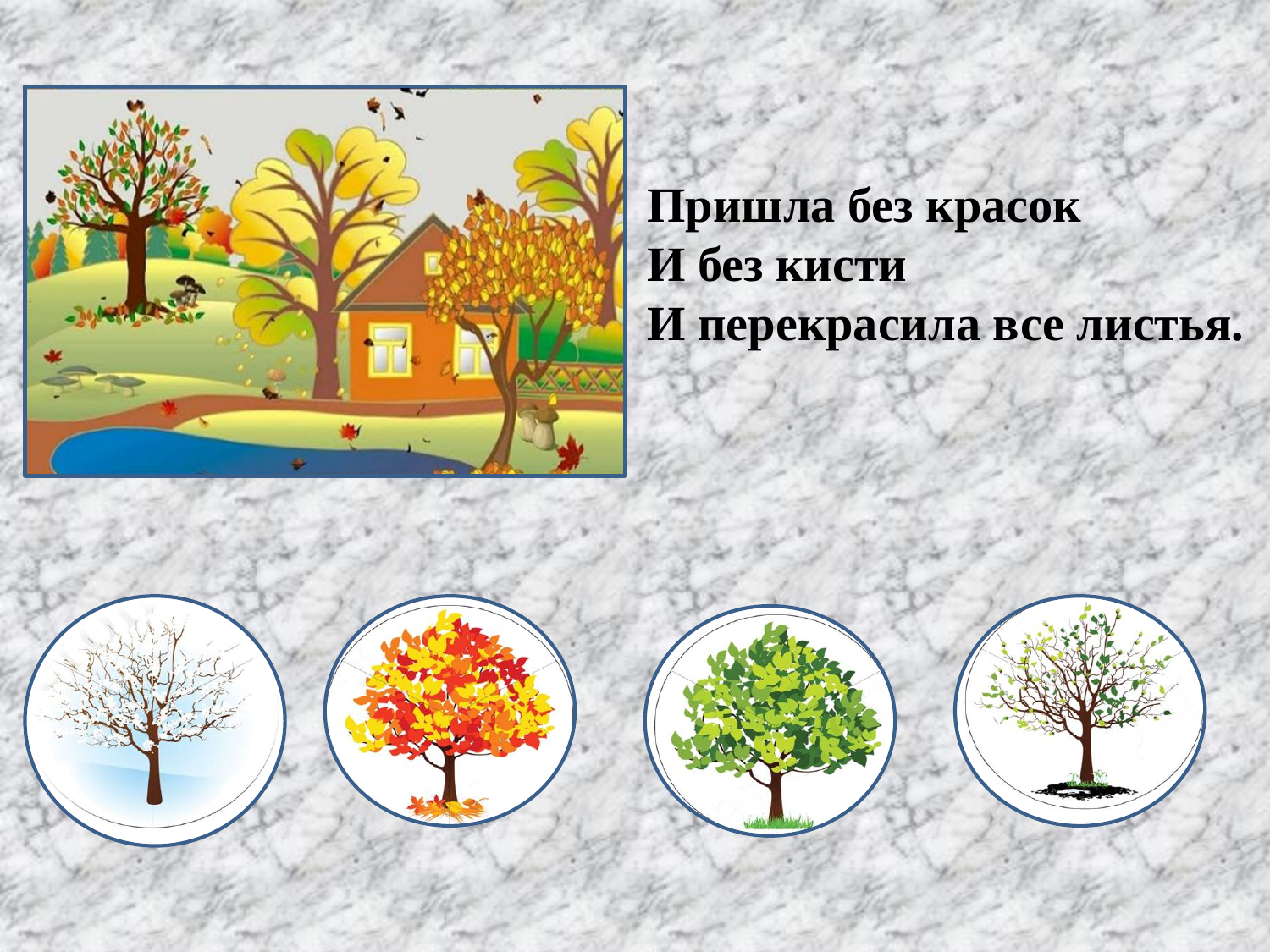

Пришла без красок
И без кисти
И перекрасила все листья.